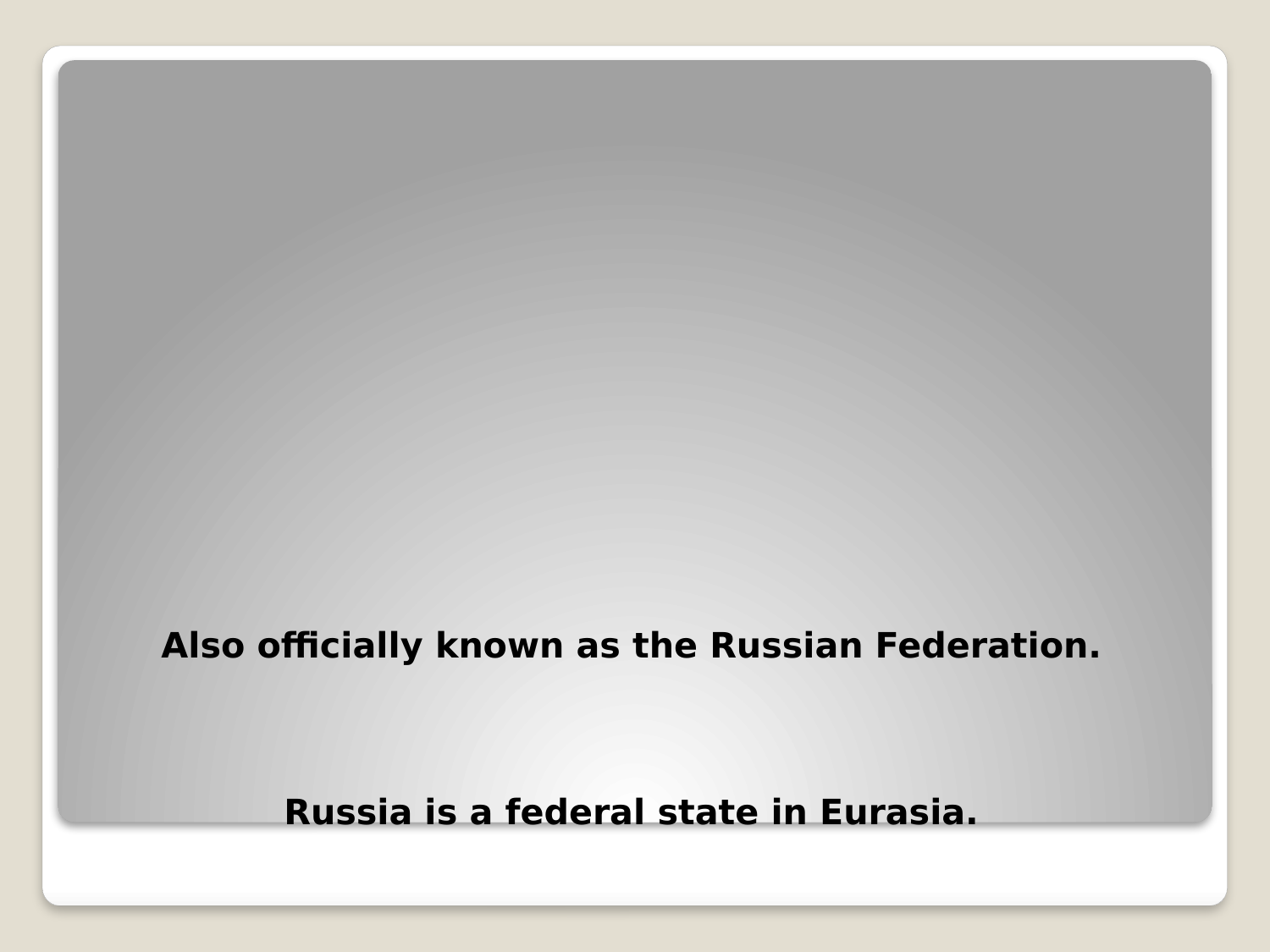

# Also officially known as the Russian Federation. Russia is a federal state in Eurasia.